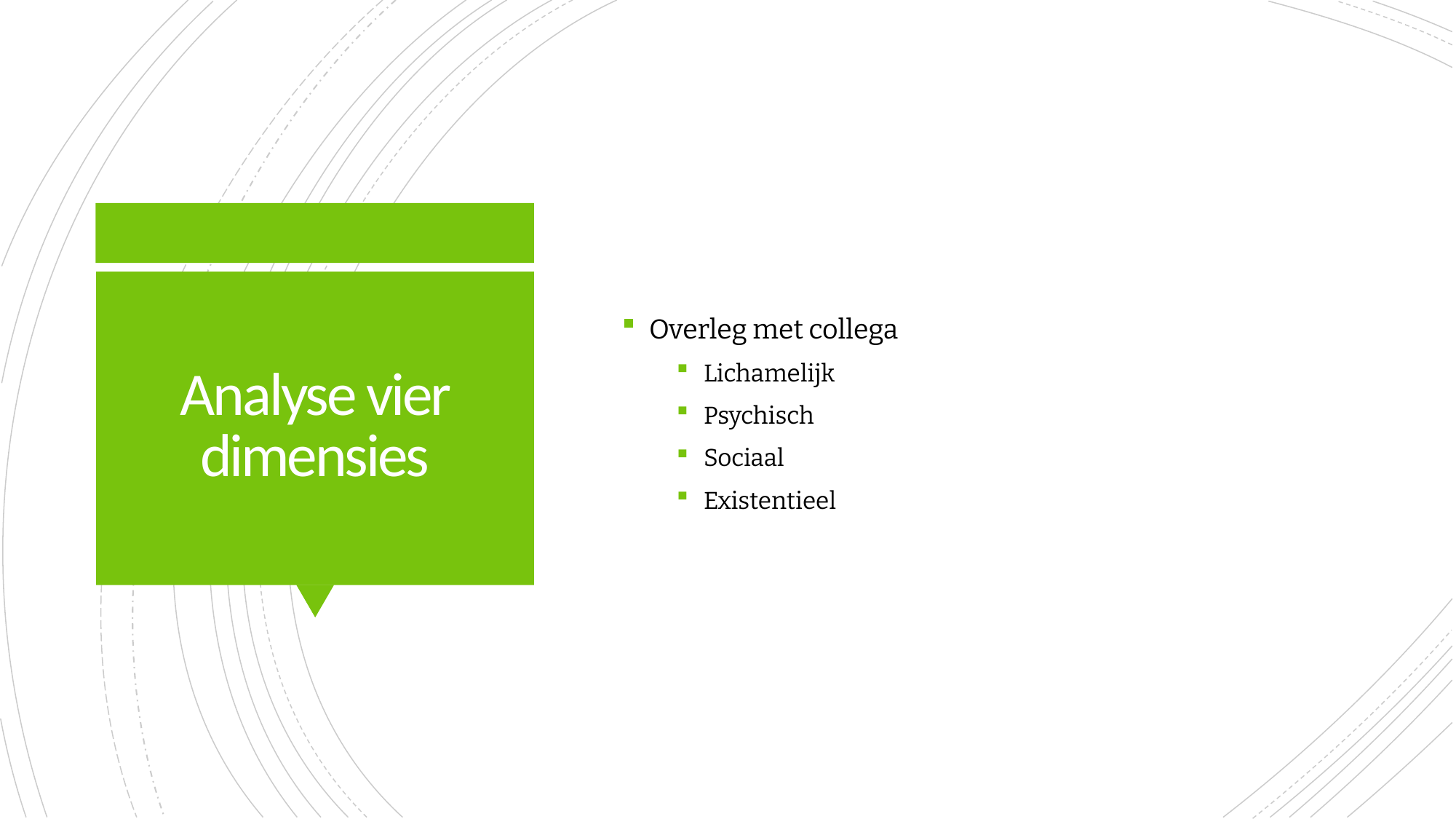

Overleg met collega
Lichamelijk
Psychisch
Sociaal
Existentieel
# Analyse vier dimensies